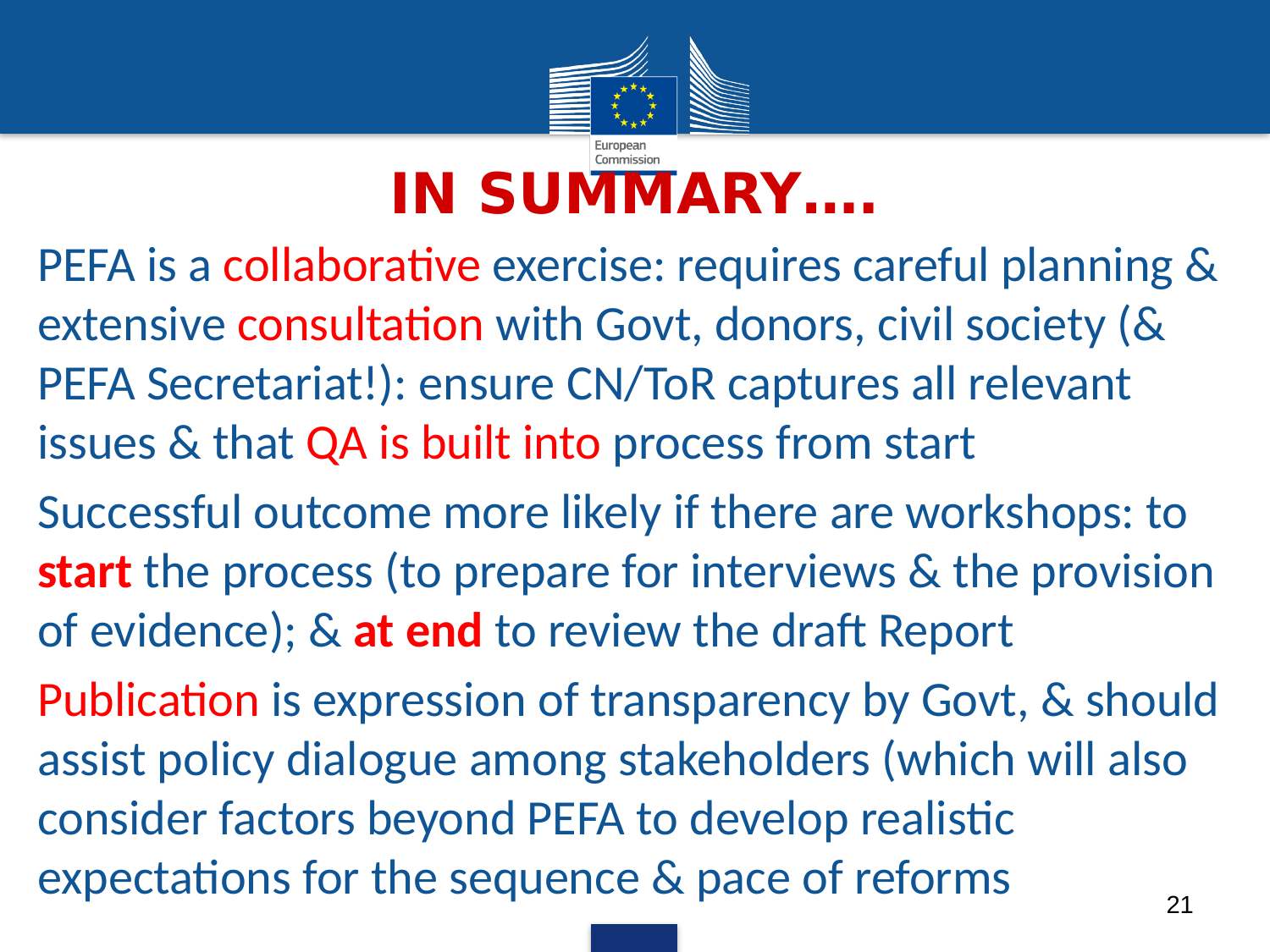

# IN SUMMARY….
PEFA is a collaborative exercise: requires careful planning & extensive consultation with Govt, donors, civil society (& PEFA Secretariat!): ensure CN/ToR captures all relevant issues & that QA is built into process from start
Successful outcome more likely if there are workshops: to start the process (to prepare for interviews & the provision of evidence); & at end to review the draft Report
Publication is expression of transparency by Govt, & should assist policy dialogue among stakeholders (which will also consider factors beyond PEFA to develop realistic expectations for the sequence & pace of reforms

21